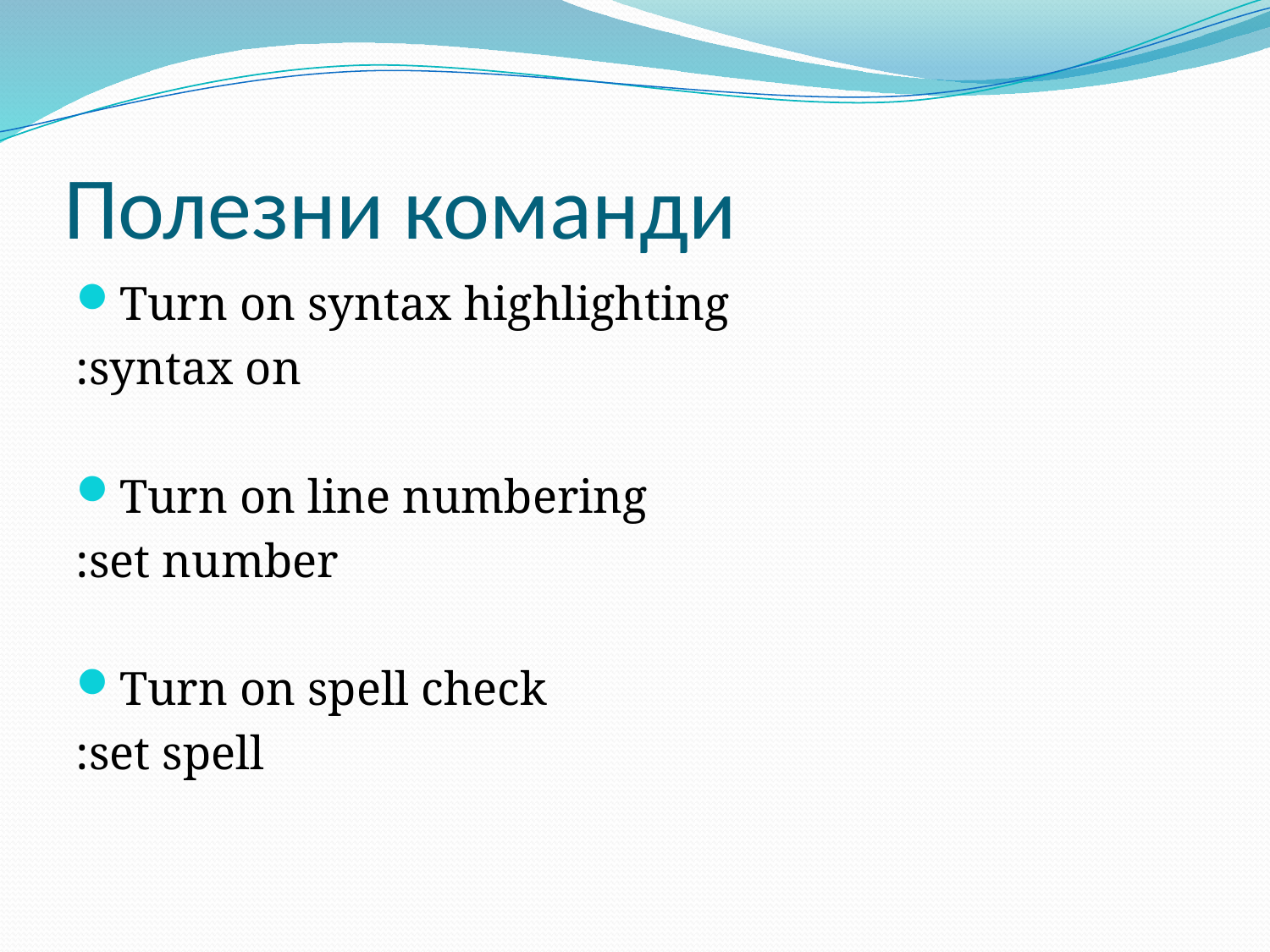

# Полезни команди
Turn on syntax highlighting
:syntax on

Turn on line numbering
:set number

Turn on spell check
:set spell